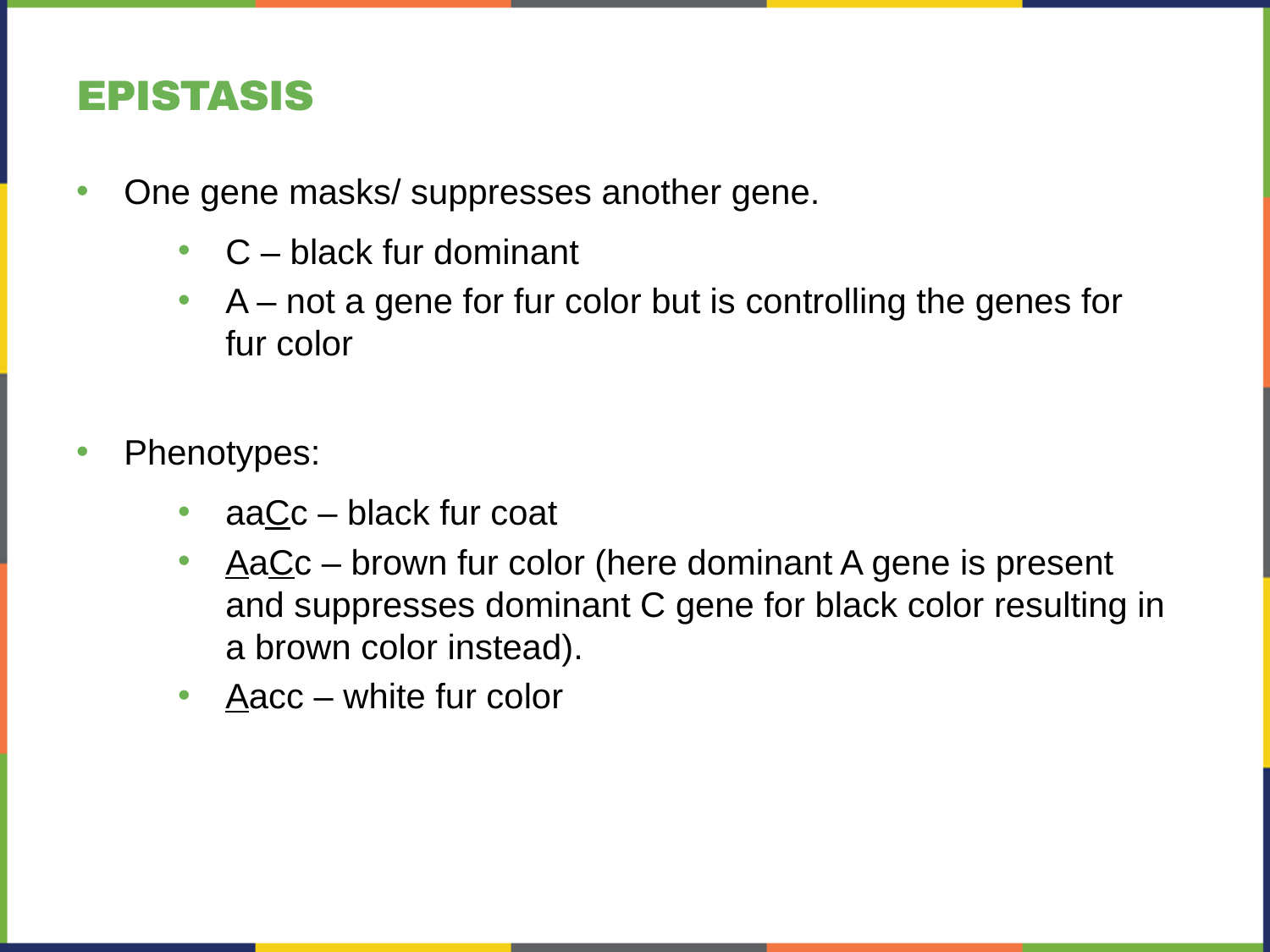

# Epistasis
One gene masks/ suppresses another gene.
C – black fur dominant
A – not a gene for fur color but is controlling the genes for fur color

Phenotypes:
aaCc – black fur coat
AaCc – brown fur color (here dominant A gene is present and suppresses dominant C gene for black color resulting in a brown color instead).
Aacc – white fur color